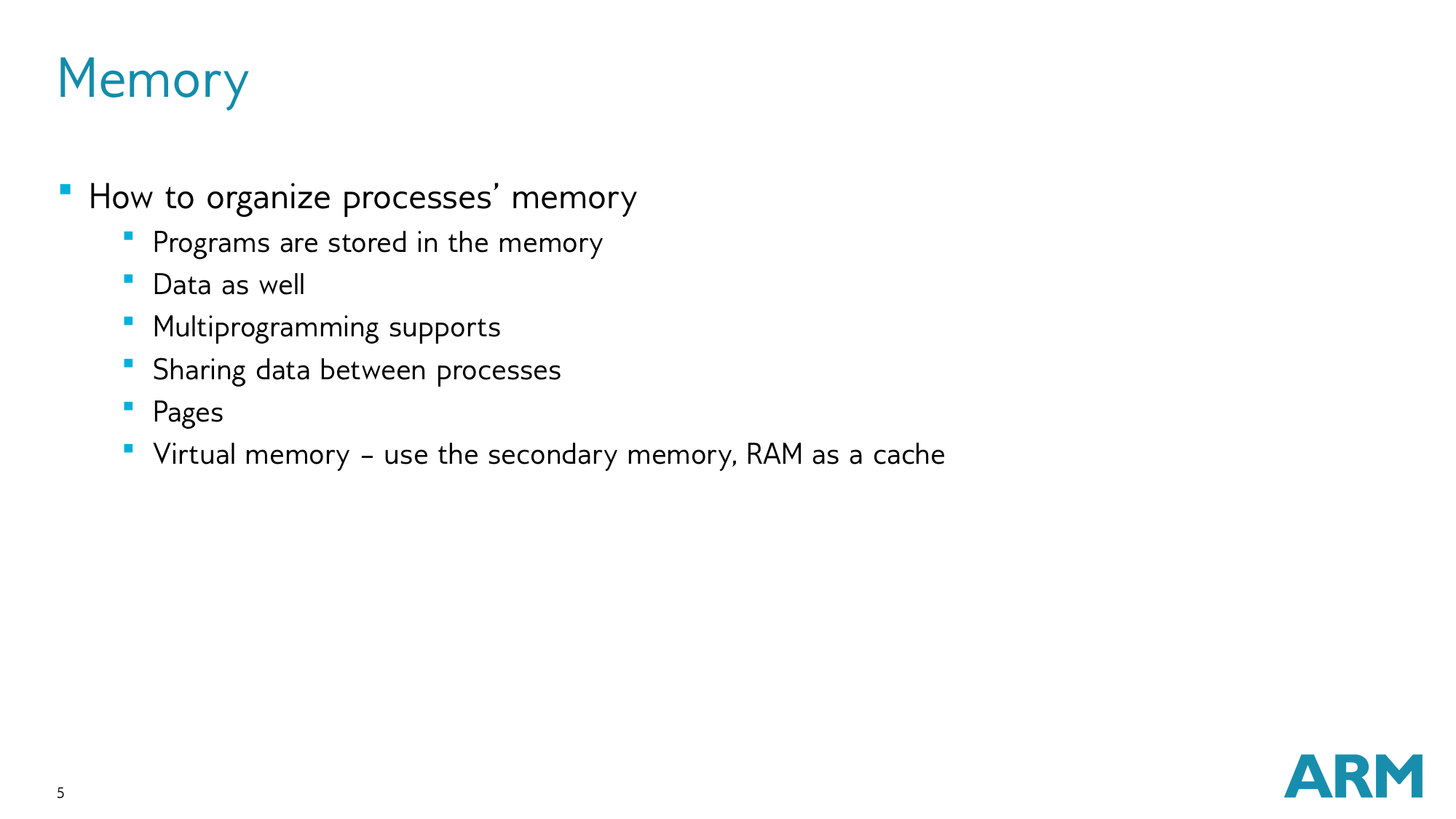

# Memory
How to organize processes’ memory
Programs are stored in the memory
Data as well
Multiprogramming supports
Sharing data between processes
Pages
Virtual memory – use the secondary memory, RAM as a cache